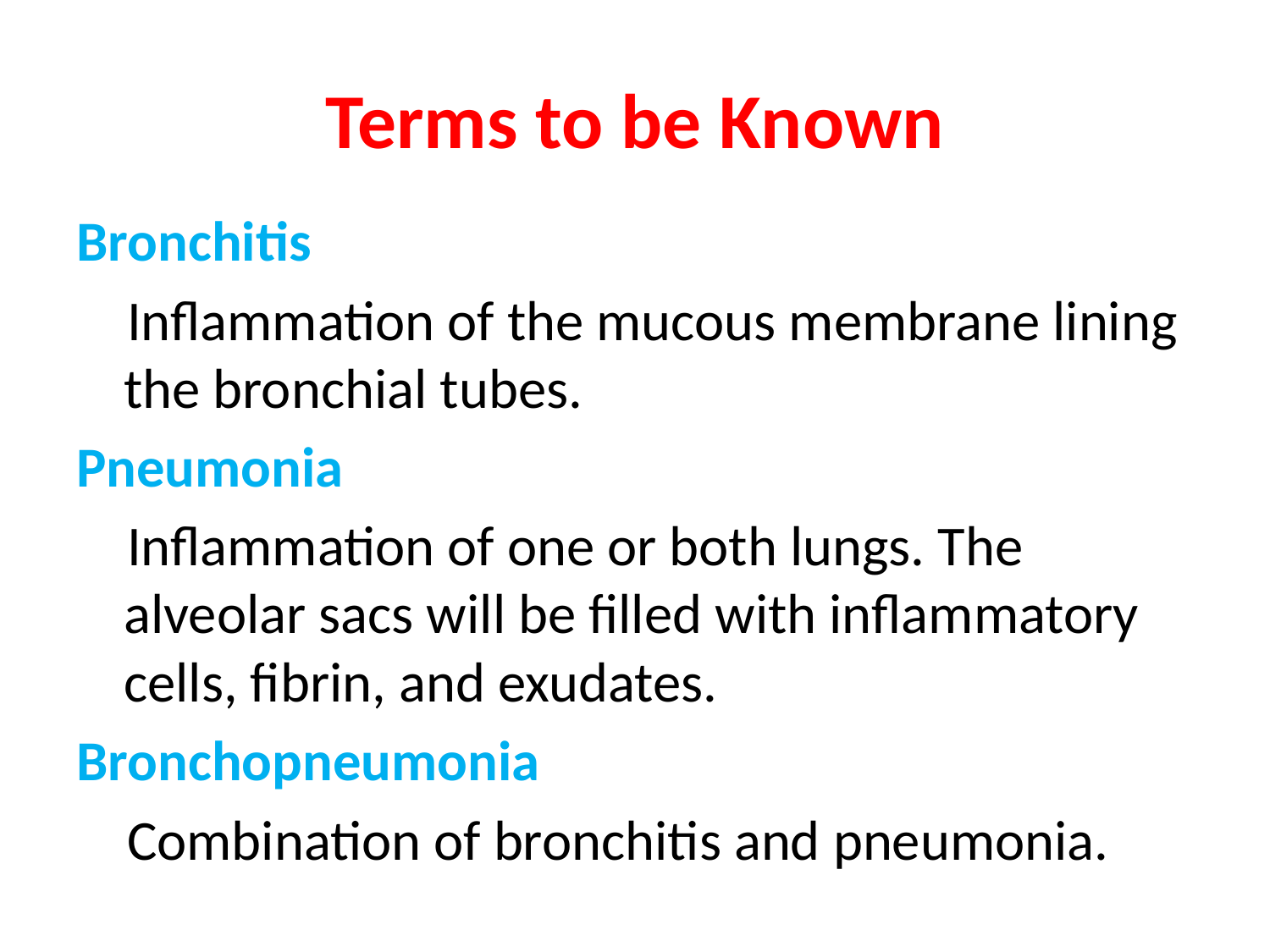

# Terms to be Known
Bronchitis
    Inflammation of the mucous membrane lining the bronchial tubes.
Pneumonia
    Inflammation of one or both lungs. The alveolar sacs will be filled with inflammatory cells, fibrin, and exudates.
Bronchopneumonia
    Combination of bronchitis and pneumonia.